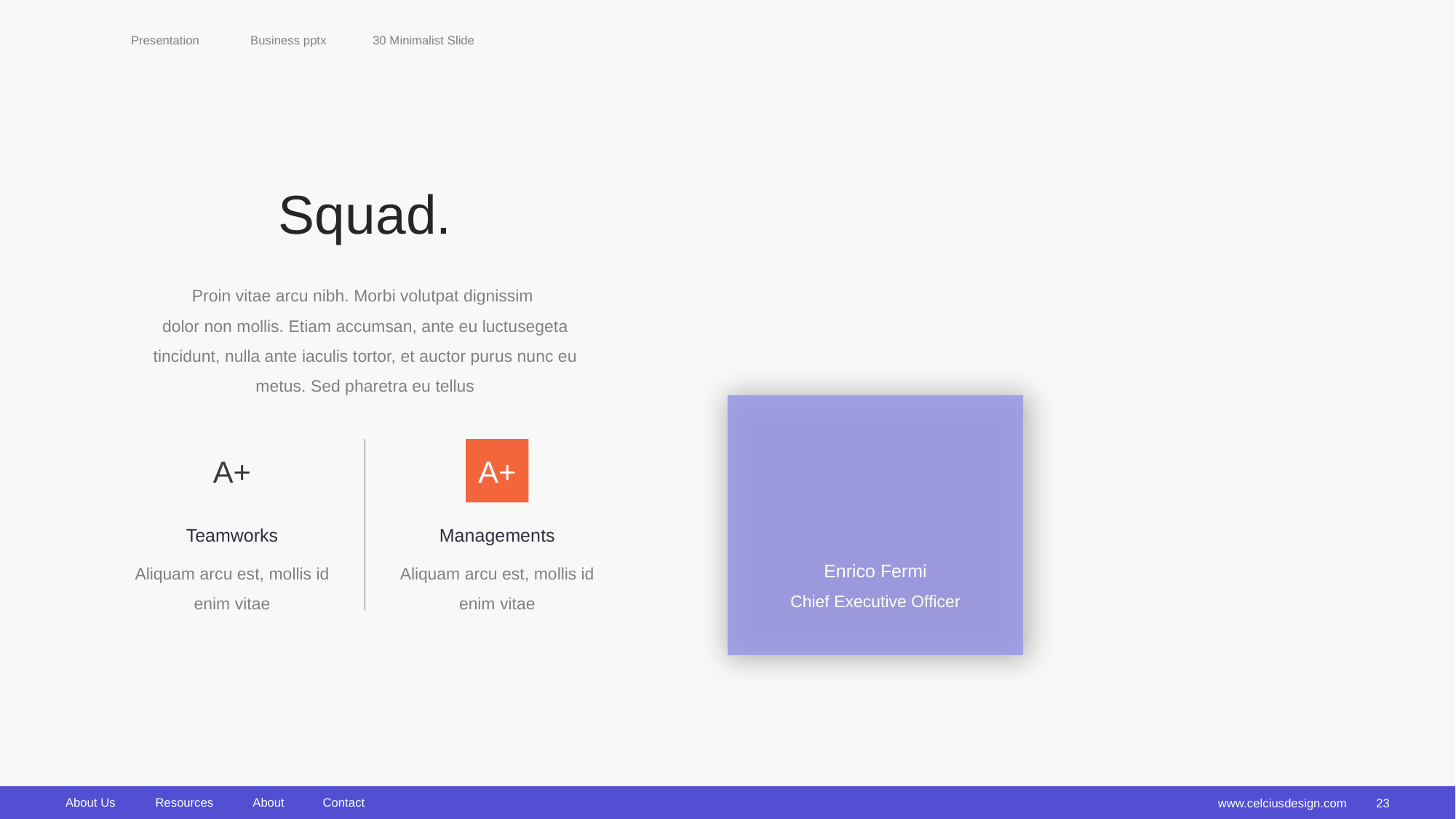

Presentation
Business pptx
30 Minimalist Slide

Squad.
Proin vitae arcu nibh. Morbi volutpat dignissim
dolor non mollis. Etiam accumsan, ante eu luctusegeta tincidunt, nulla ante iaculis tortor, et auctor purus nunc eu metus. Sed pharetra eu tellus

A+
A+
Teamworks
Managements
Aliquam arcu est, mollis id enim vitae
Aliquam arcu est, mollis id enim vitae
Enrico Fermi
Chief Executive Officer
www.celciusdesign.com
23
About Us
Resources
About
Contact